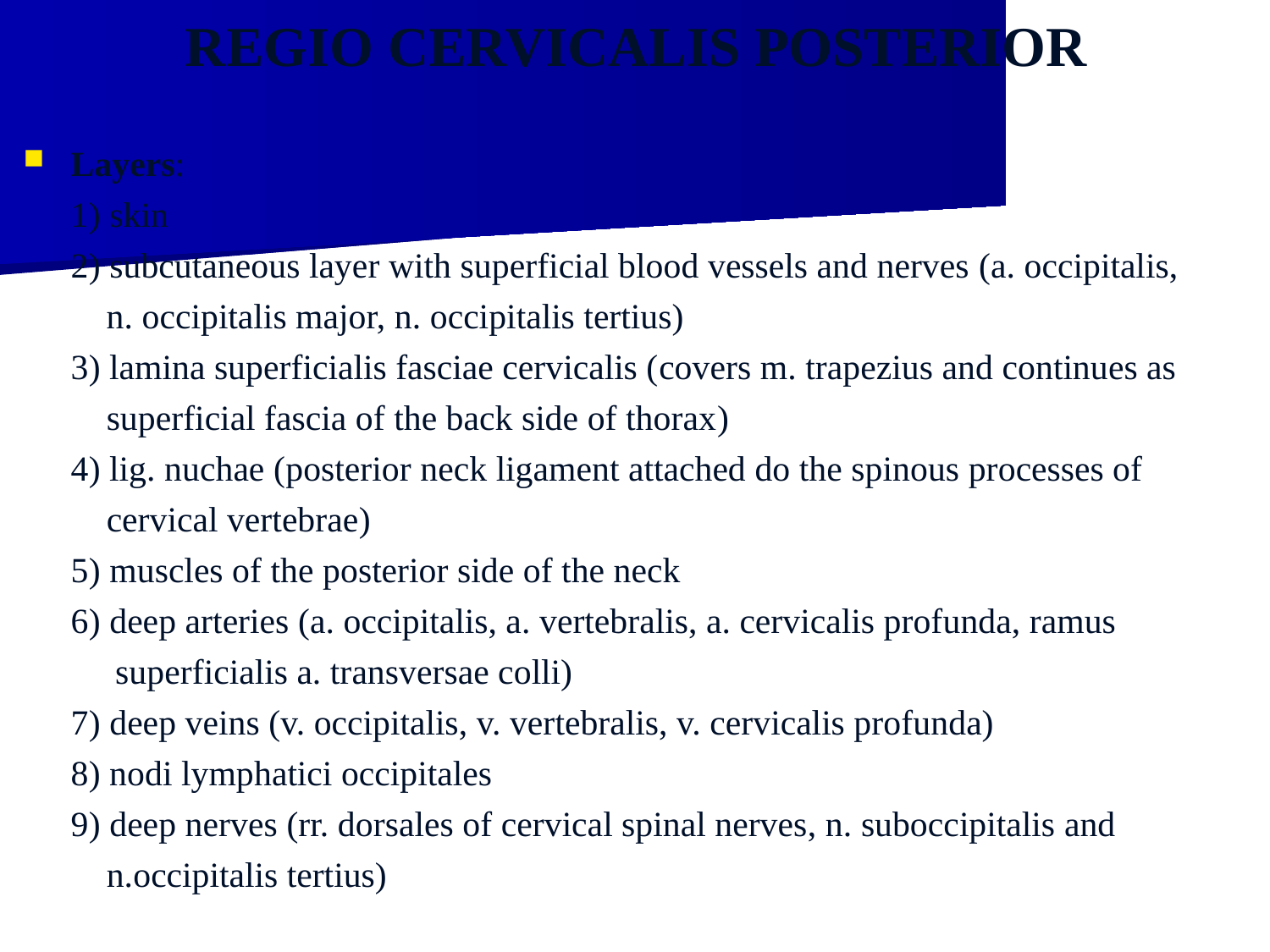

REGIO CERVICALIS POSTERIOR
Layers:
1) skin
2) subcutaneous layer with superficial blood vessels and nerves (a. occipitalis,
    n. occipitalis major, n. occipitalis tertius)
3) lamina superficialis fasciae cervicalis (covers m. trapezius and continues as
    superficial fascia of the back side of thorax)
4) lig. nuchae (posterior neck ligament attached do the spinous processes of
    cervical vertebrae)
5) muscles of the posterior side of the neck
6) deep arteries (a. occipitalis, a. vertebralis, a. cervicalis profunda, ramus
     superficialis a. transversae colli)
7) deep veins (v. occipitalis, v. vertebralis, v. cervicalis profunda)
8) nodi lymphatici occipitales
9) deep nerves (rr. dorsales of cervical spinal nerves, n. suboccipitalis and
    n.occipitalis tertius)